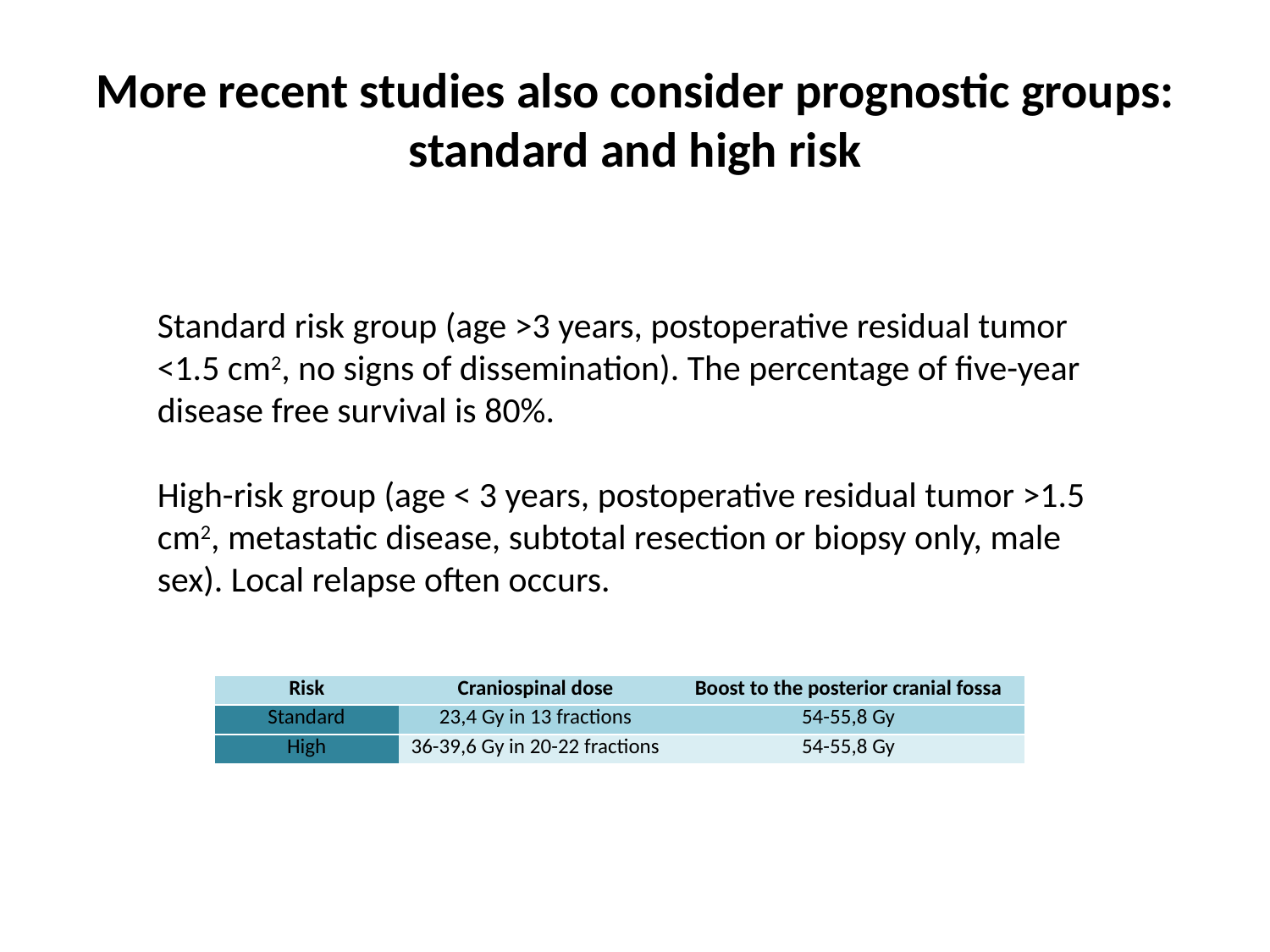

# More recent studies also consider prognostic groups: standard and high risk
Standard risk group (age >3 years, postoperative residual tumor <1.5 cm2, no signs of dissemination). The percentage of five-year  disease free survival is 80%.

High-risk group (age < 3 years, postoperative residual tumor >1.5 cm2, metastatic disease, subtotal resection or biopsy only, male sex). Local relapse often occurs.
| Risk | Craniospinal dose | Boost to the posterior cranial fossa |
| --- | --- | --- |
| Standard | 23,4 Gy in 13 fractions | 54-55,8 Gy |
| High | 36-39,6 Gy in 20-22 fractions | 54-55,8 Gy |